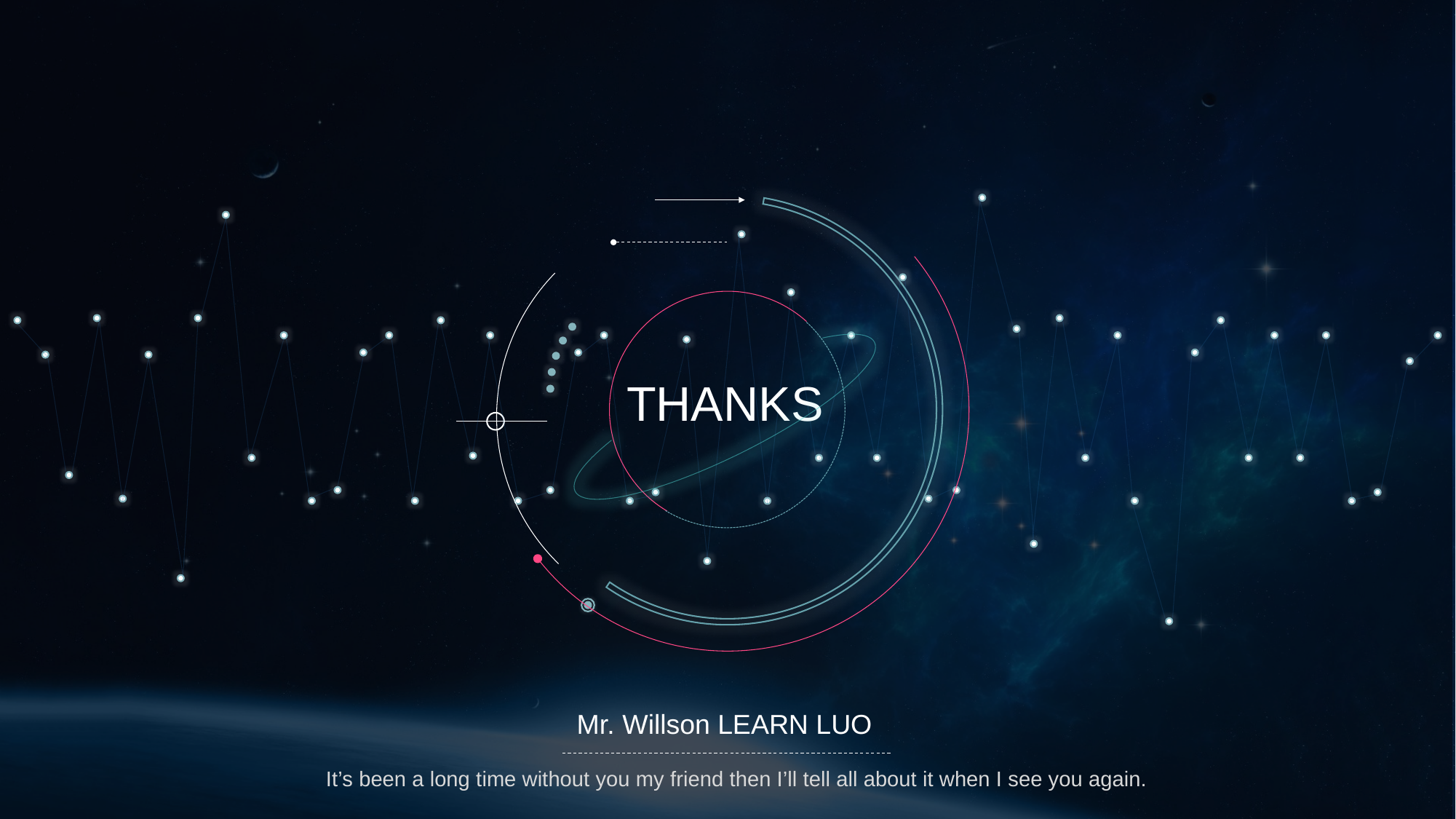

THANKS

Mr. Willson LEARN LUO
It’s been a long time without you my friend then I’ll tell all about it when I see you again.